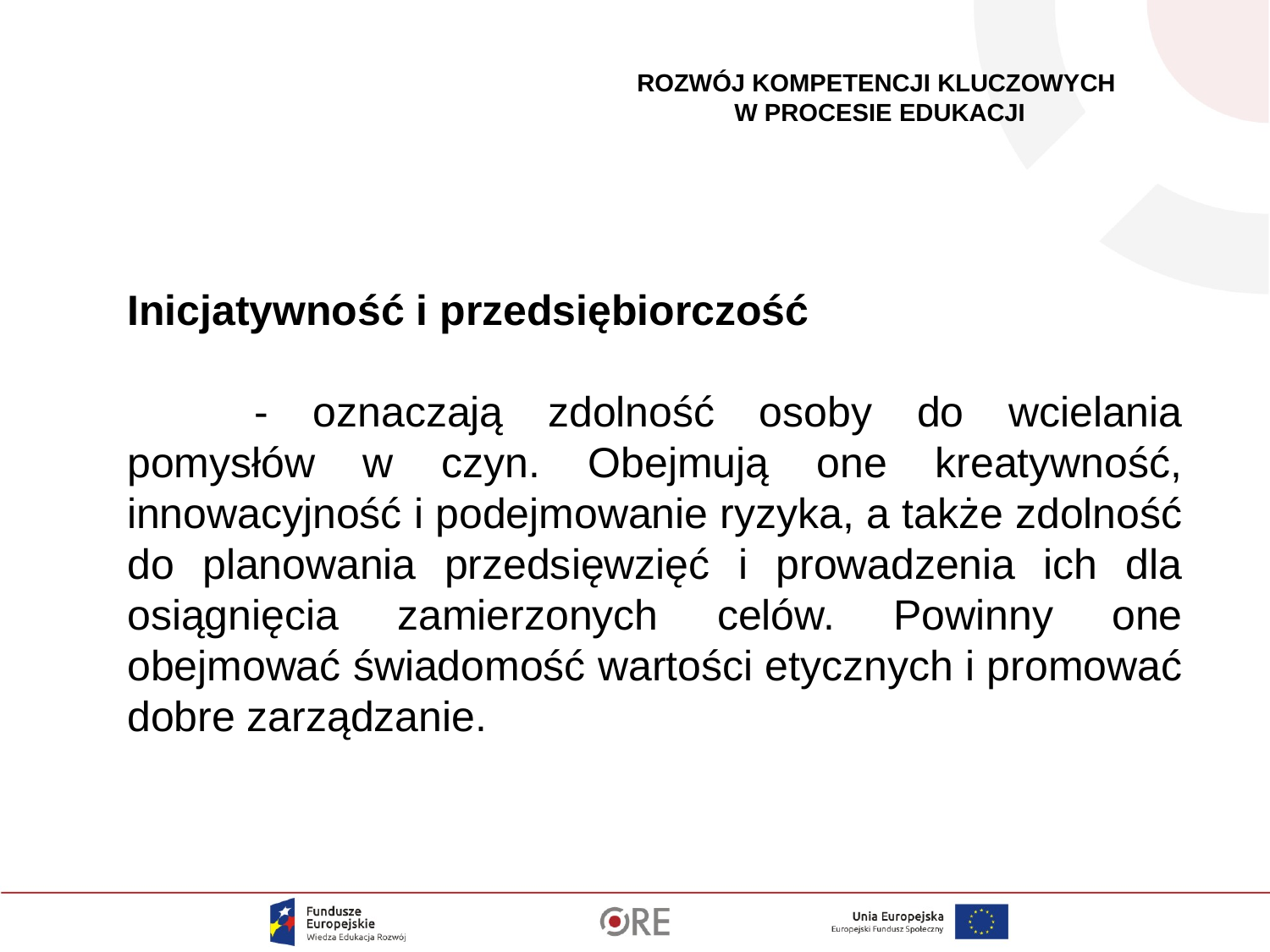

ROZWÓJ KOMPETENCJI KLUCZOWYCH
W PROCESIE EDUKACJI
Inicjatywność i przedsiębiorczość

	- oznaczają zdolność osoby do wcielania pomysłów w czyn. Obejmują one kreatywność, innowacyjność i podejmowanie ryzyka, a także zdolność do planowania przedsięwzięć i prowadzenia ich dla osiągnięcia zamierzonych celów. Powinny one obejmować świadomość wartości etycznych i promować dobre zarządzanie.